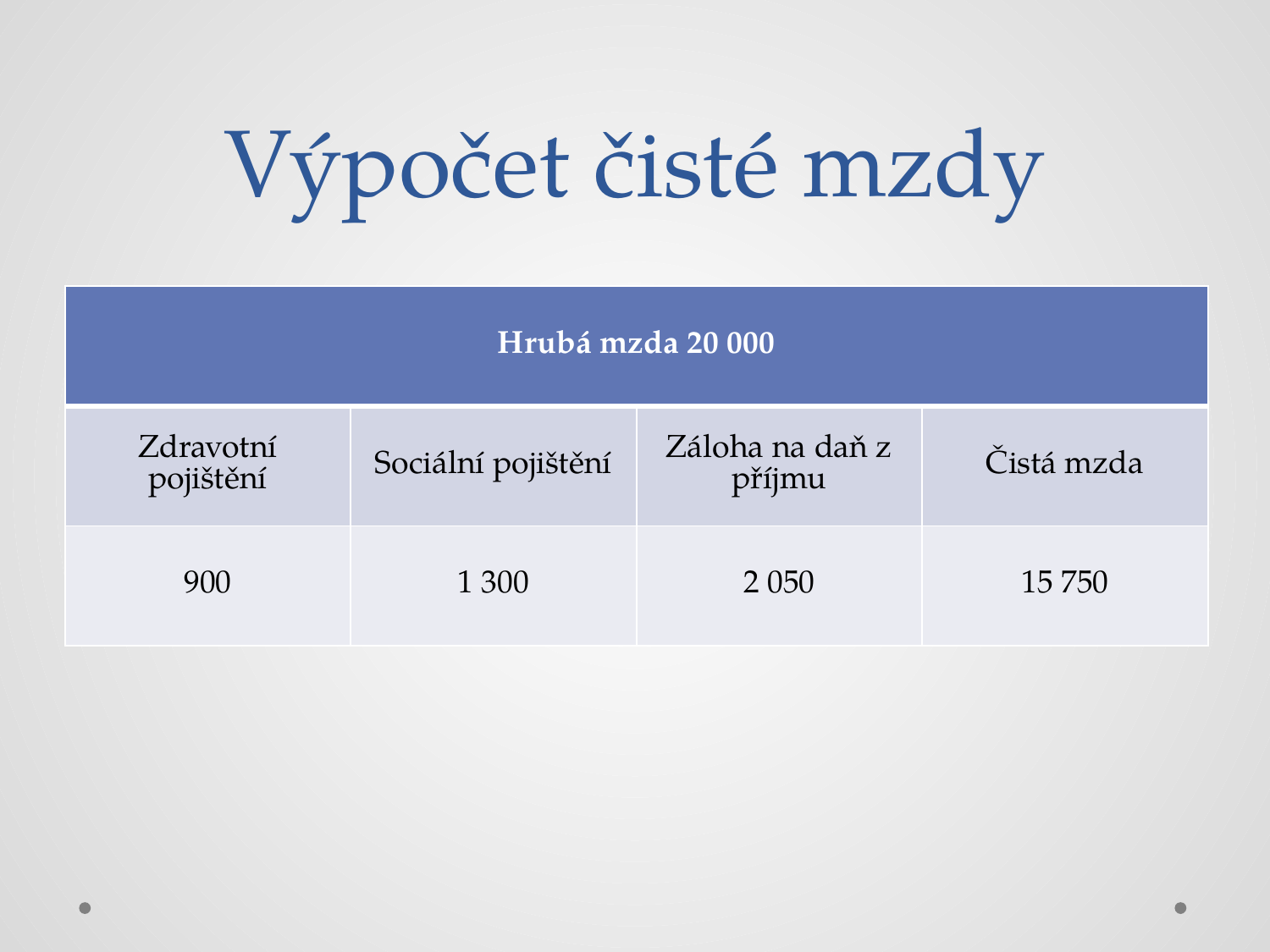

# Výpočet čisté mzdy
| Hrubá mzda 20 000 |  |  |  |
| --- | --- | --- | --- |
| Zdravotní pojištění | Sociální pojištění | Záloha na daň z příjmu | Čistá mzda |
| 900 | 1 300 | 2 050 | 15 750 |